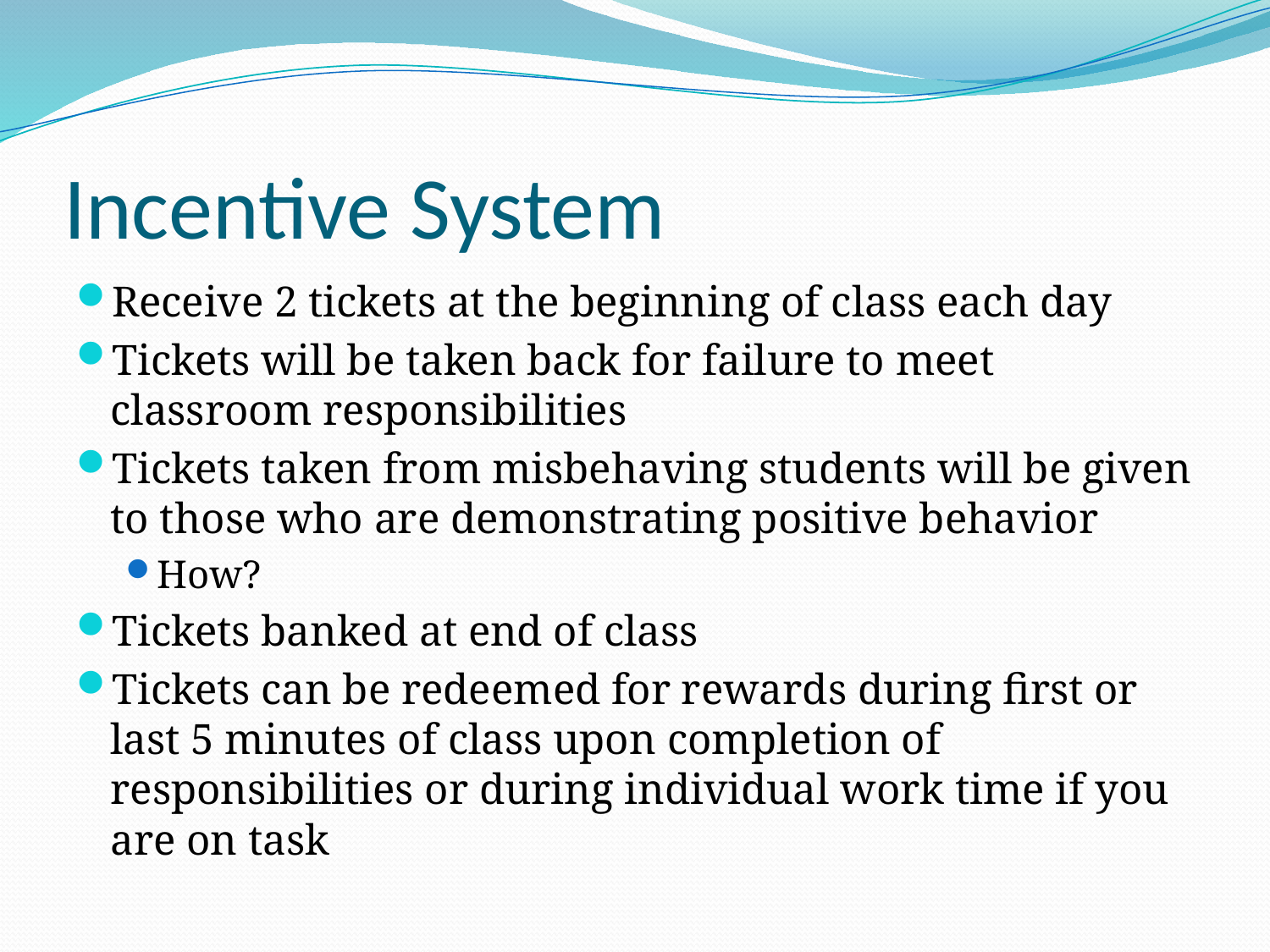

# Incentive System
Receive 2 tickets at the beginning of class each day
Tickets will be taken back for failure to meet classroom responsibilities
Tickets taken from misbehaving students will be given to those who are demonstrating positive behavior
How?
Tickets banked at end of class
Tickets can be redeemed for rewards during first or last 5 minutes of class upon completion of responsibilities or during individual work time if you are on task